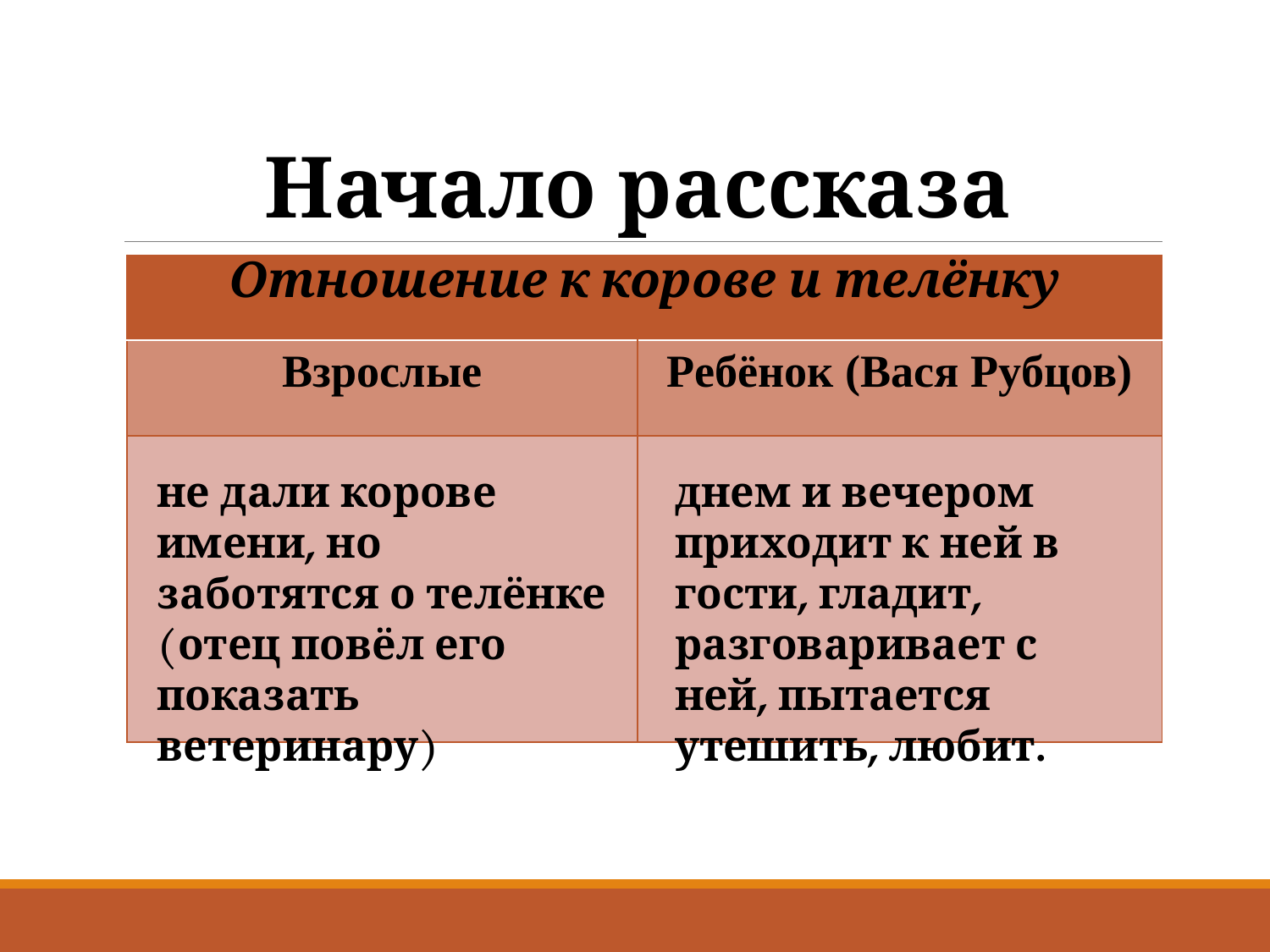

# Начало рассказа
| Отношение к корове и телёнку |  |
| --- | --- |
| Взрослые | Ребёнок (Вася Рубцов) |
|  |  |
не дали корове имени, но заботятся о телёнке (отец повёл его показать ветеринару)
днем и вечером приходит к ней в гости, гладит, разговаривает с ней, пытается утешить, любит.